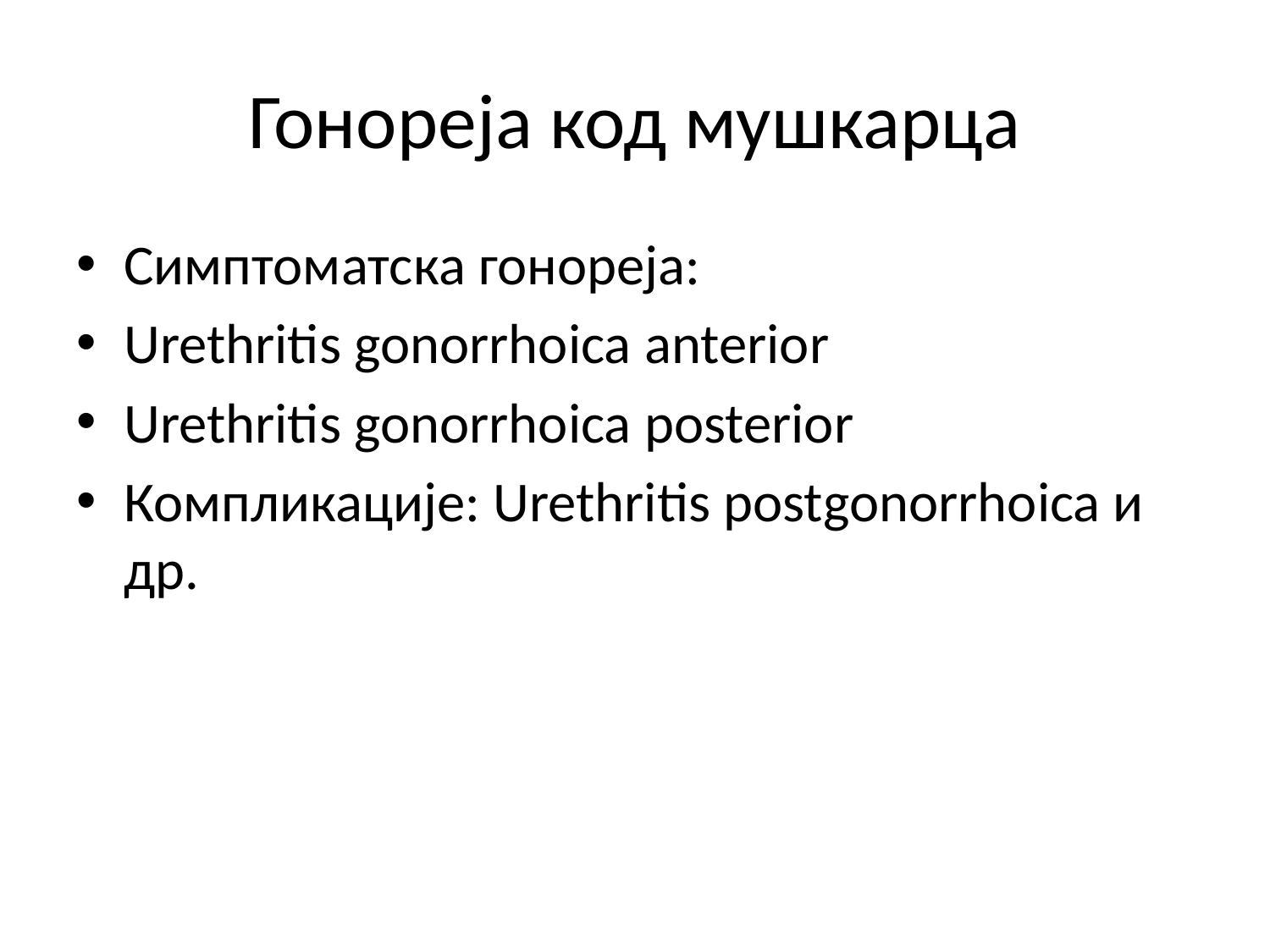

# Гонореја код мушкарца
Симптоматска гонореја:
Urethritis gonorrhoica anterior
Urethritis gonorrhoica posterior
Компликације: Urethritis postgonorrhoica и др.